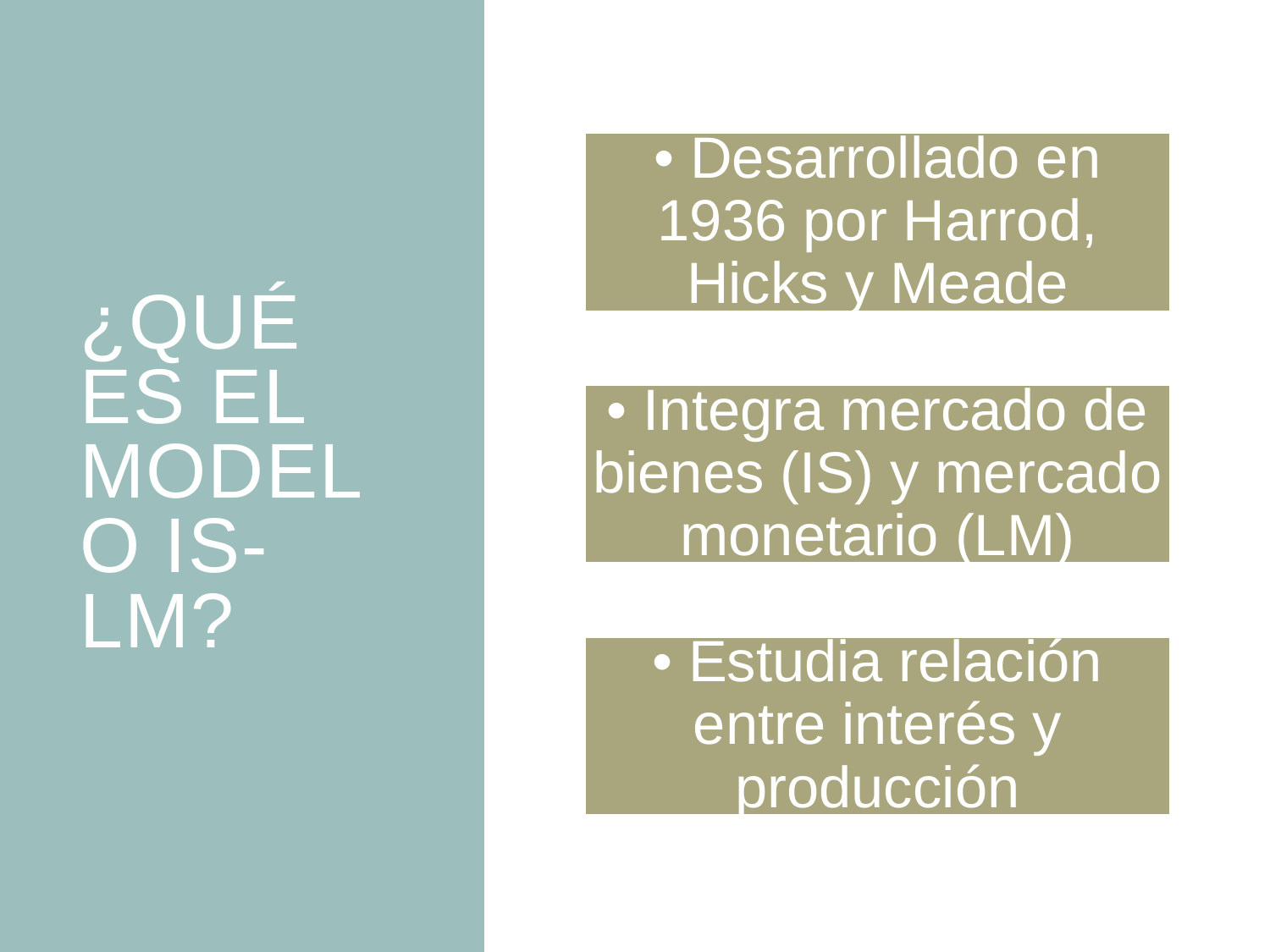

# ¿Qué es el modelo IS-LM?
• Desarrollado en 1936 por Harrod, Hicks y Meade
• Integra mercado de bienes (IS) y mercado monetario (LM)
• Estudia relación entre interés y producción